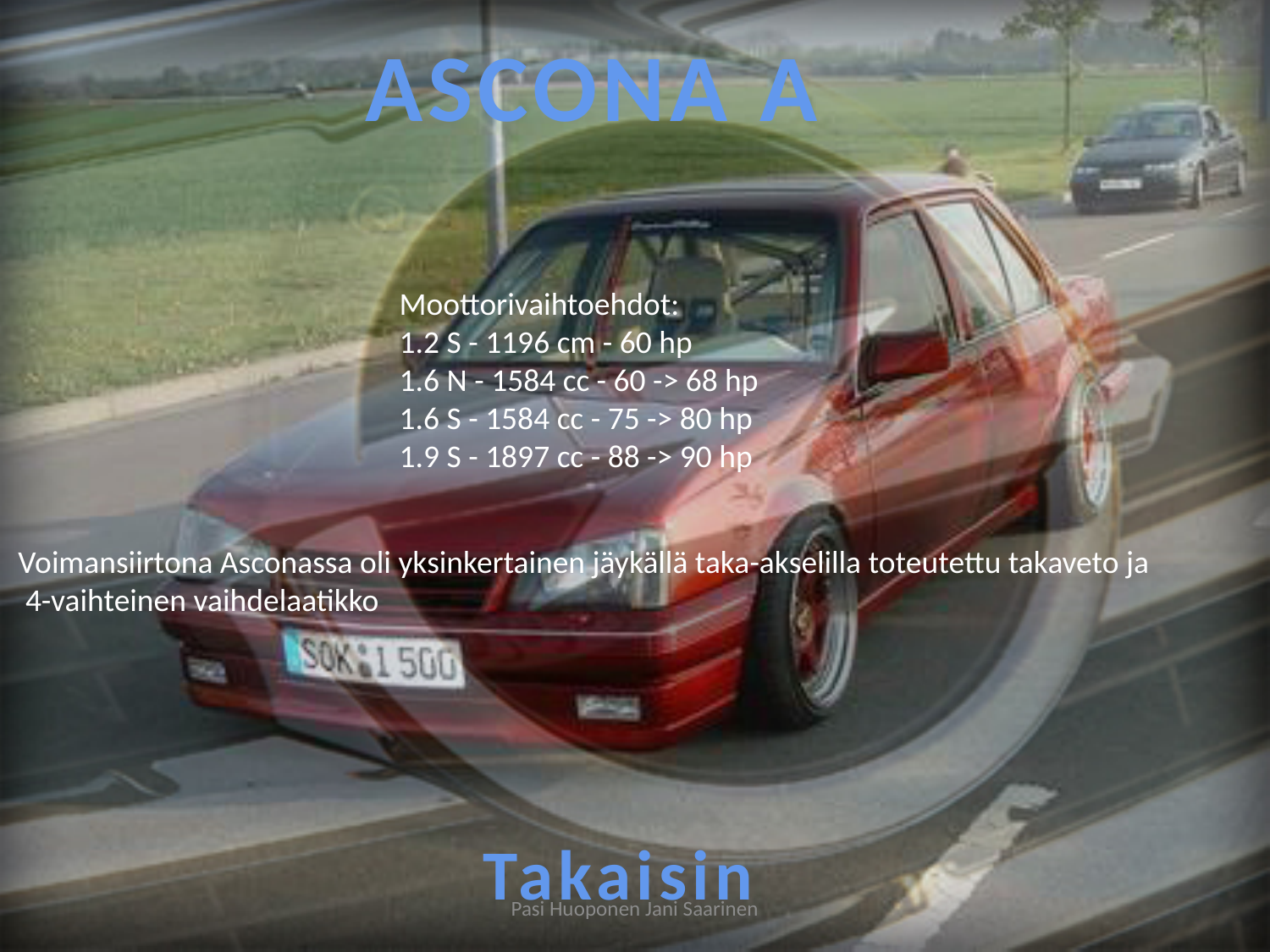

ASCONA A
Moottorivaihtoehdot:
1.2 S - 1196 cm - 60 hp
1.6 N - 1584 cc - 60 -> 68 hp
1.6 S - 1584 cc - 75 -> 80 hp
1.9 S - 1897 cc - 88 -> 90 hp
Voimansiirtona Asconassa oli yksinkertainen jäykällä taka-akselilla toteutettu takaveto ja
 4-vaihteinen vaihdelaatikko
Takaisin
Pasi Huoponen Jani Saarinen